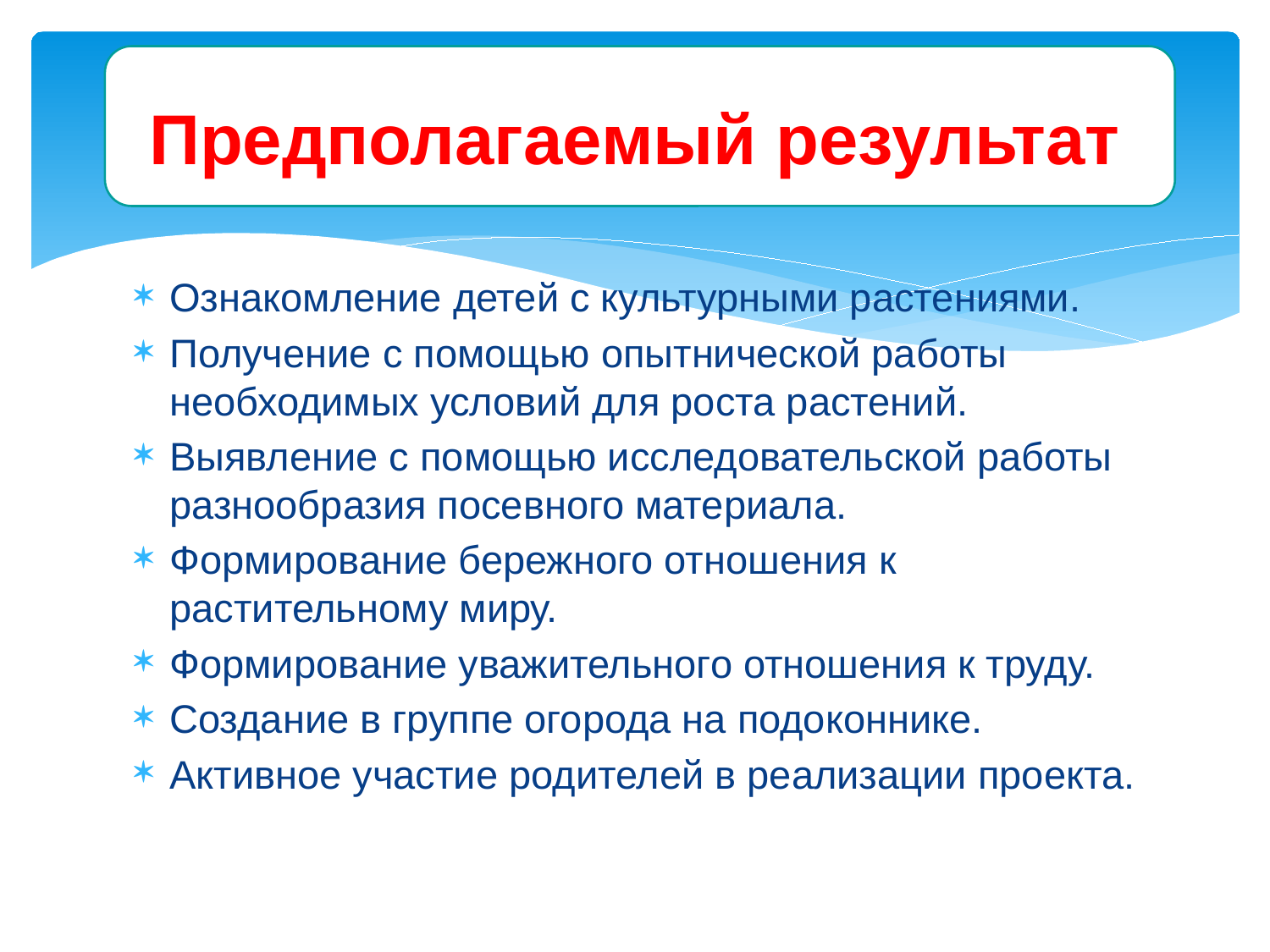

# Предполагаемый результат

Ознакомление детей с культурными растениями.
Получение с помощью опытнической работы необходимых условий для роста растений.
Выявление с помощью исследовательской работы разнообразия посевного материала.
Формирование бережного отношения к растительному миру.
Формирование уважительного отношения к труду.
Создание в группе огорода на подоконнике.
Активное участие родителей в реализации проекта.